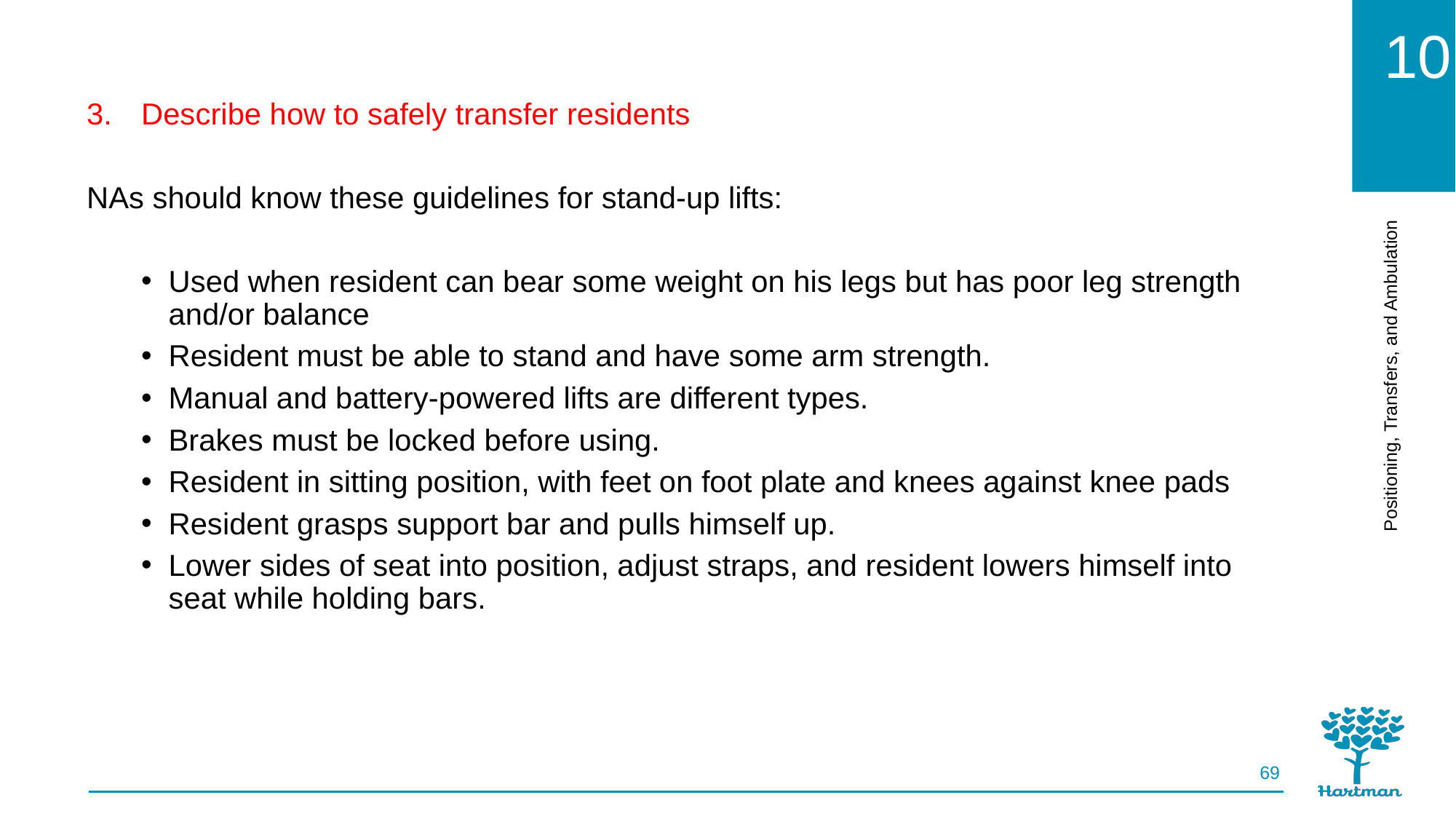

Describe how to safely transfer residents

NAs should know these guidelines for stand-up lifts:

Used when resident can bear some weight on his legs but has poor leg strength and/or balance
Resident must be able to stand and have some arm strength.
Manual and battery-powered lifts are different types.
Brakes must be locked before using.
Resident in sitting position, with feet on foot plate and knees against knee pads
Resident grasps support bar and pulls himself up.
Lower sides of seat into position, adjust straps, and resident lowers himself into seat while holding bars.

69